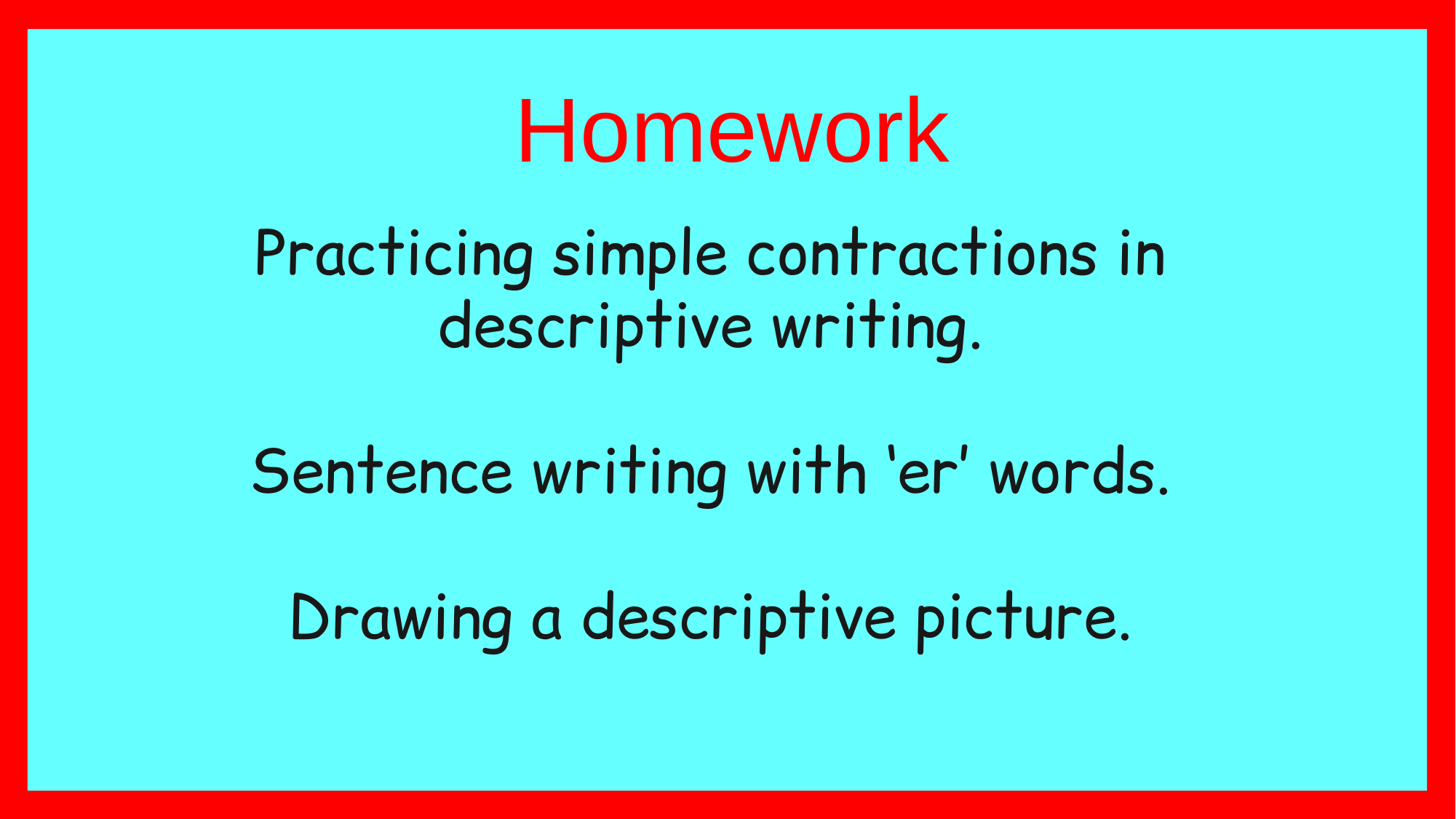

Homework

Practicing simple contractions in descriptive writing.

Sentence writing with ‘er’ words.

Drawing a descriptive picture.